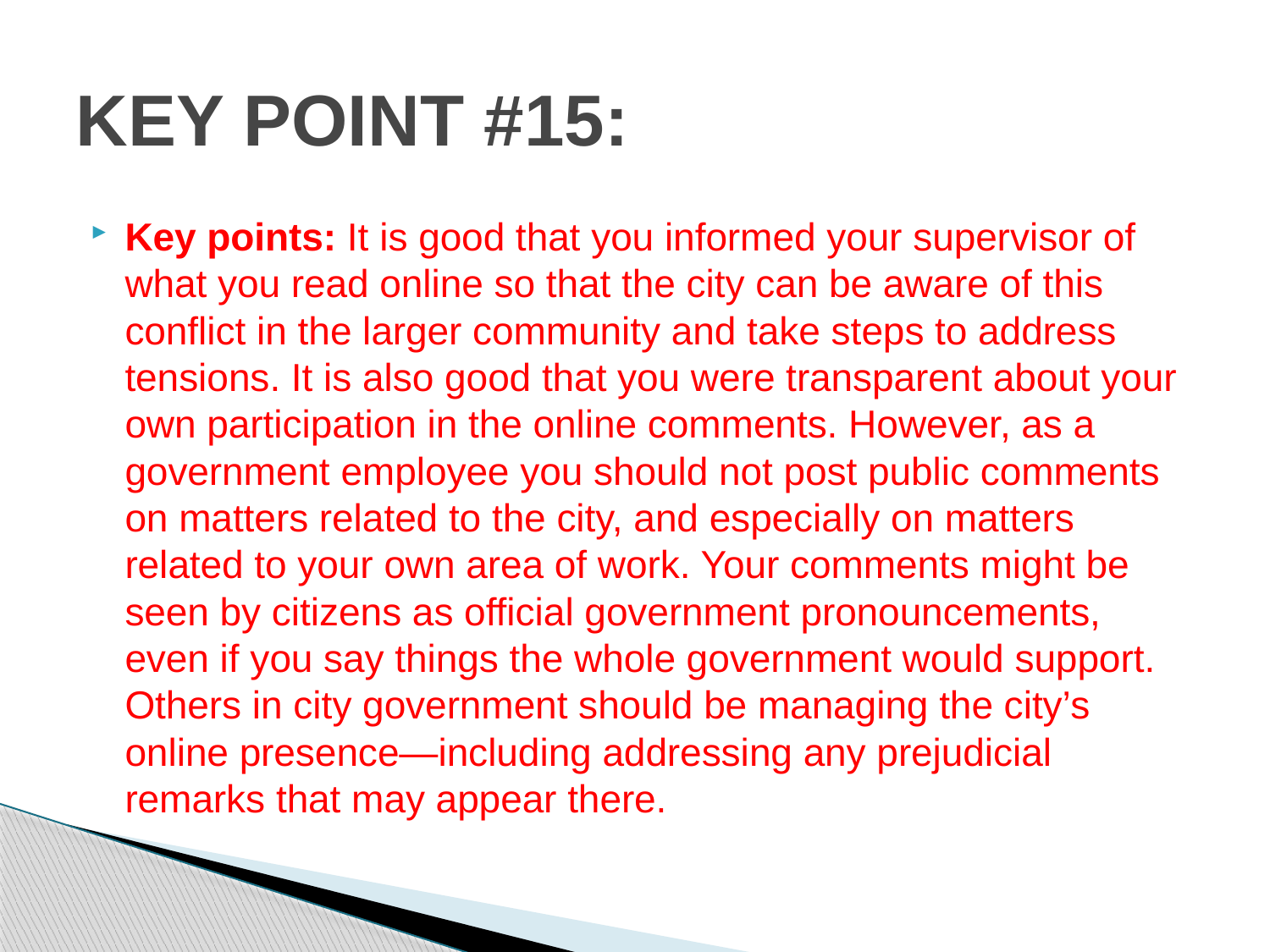

# KEY POINT #15:
Key points: It is good that you informed your supervisor of what you read online so that the city can be aware of this conflict in the larger community and take steps to address tensions. It is also good that you were transparent about your own participation in the online comments. However, as a government employee you should not post public comments on matters related to the city, and especially on matters related to your own area of work. Your comments might be seen by citizens as official government pronouncements, even if you say things the whole government would support. Others in city government should be managing the city’s online presence—including addressing any prejudicial remarks that may appear there.